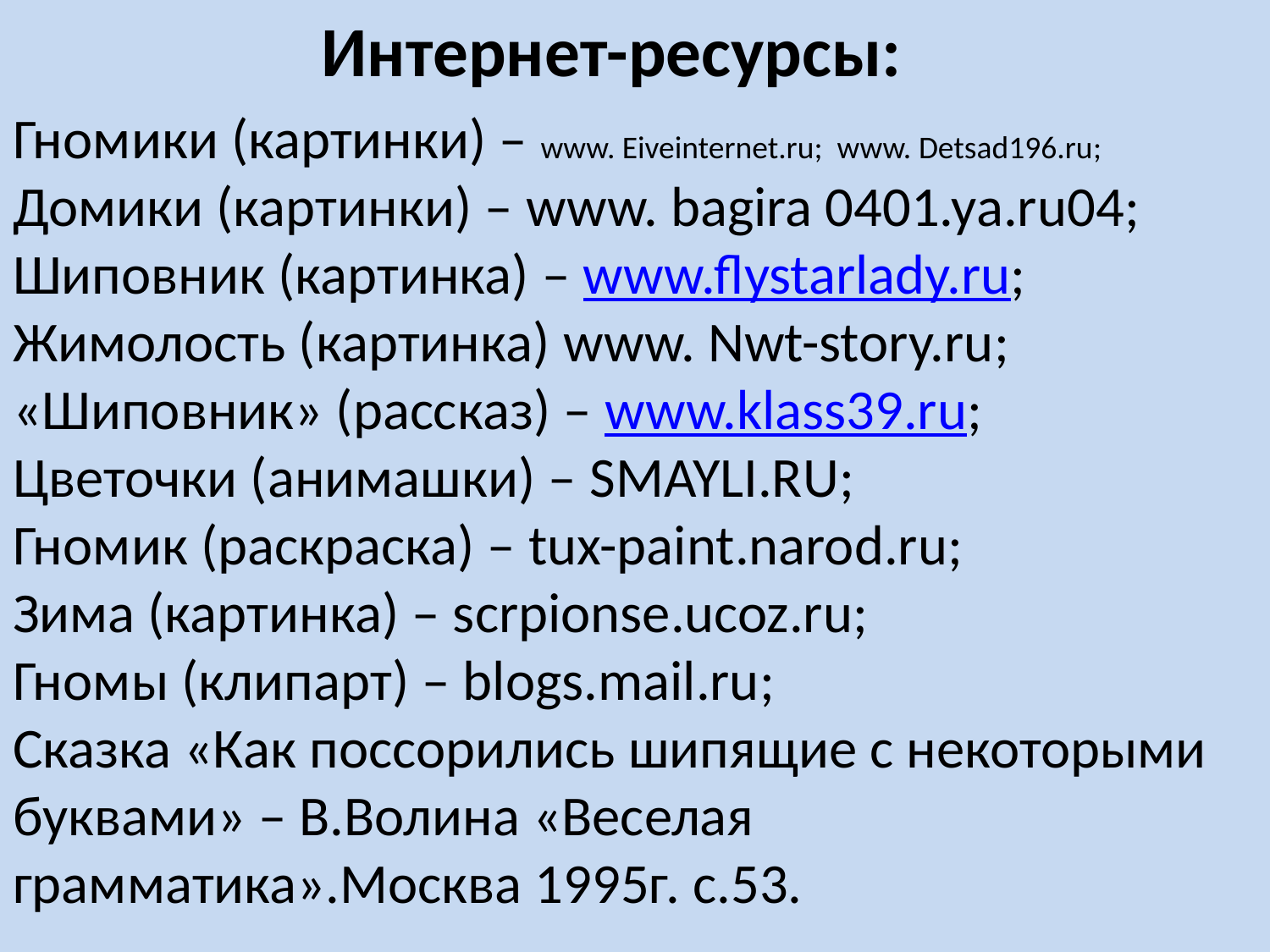

Интернет-ресурсы:
Гномики (картинки) – www. Eiveinternet.ru;  www. Detsad196.ru;
Домики (картинки) – www. bagira 0401.ya.ru04;
Шиповник (картинка) – www.flystarlady.ru;
Жимолость (картинка) www. Nwt-story.ru;
«Шиповник» (рассказ) – www.klass39.ru;
Цветочки (анимашки) – SMAYLI.RU;
Гномик (раскраска) – tux-paint.narod.ru;
Зима (картинка) – scrpionse.ucoz.ru;
Гномы (клипарт) – blogs.mail.ru;
Сказка «Как поссорились шипящие с некоторыми буквами» – В.Волина «Веселая грамматика».Москва 1995г. с.53.